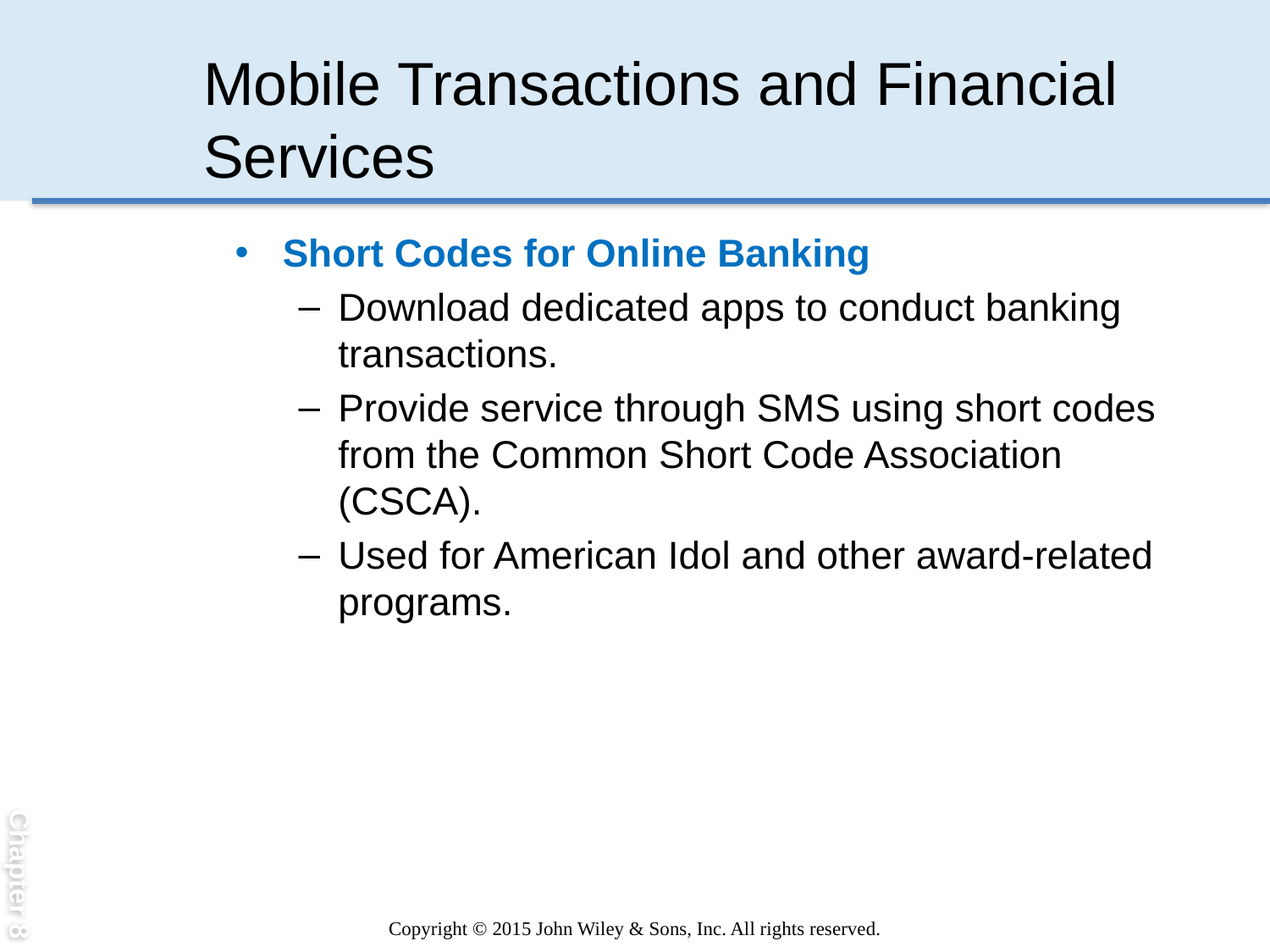

Chapter 8
# Mobile Transactions and Financial Services
Short Codes for Online Banking
Download dedicated apps to conduct banking transactions.
Provide service through SMS using short codes from the Common Short Code Association (CSCA).
Used for American Idol and other award-related programs.